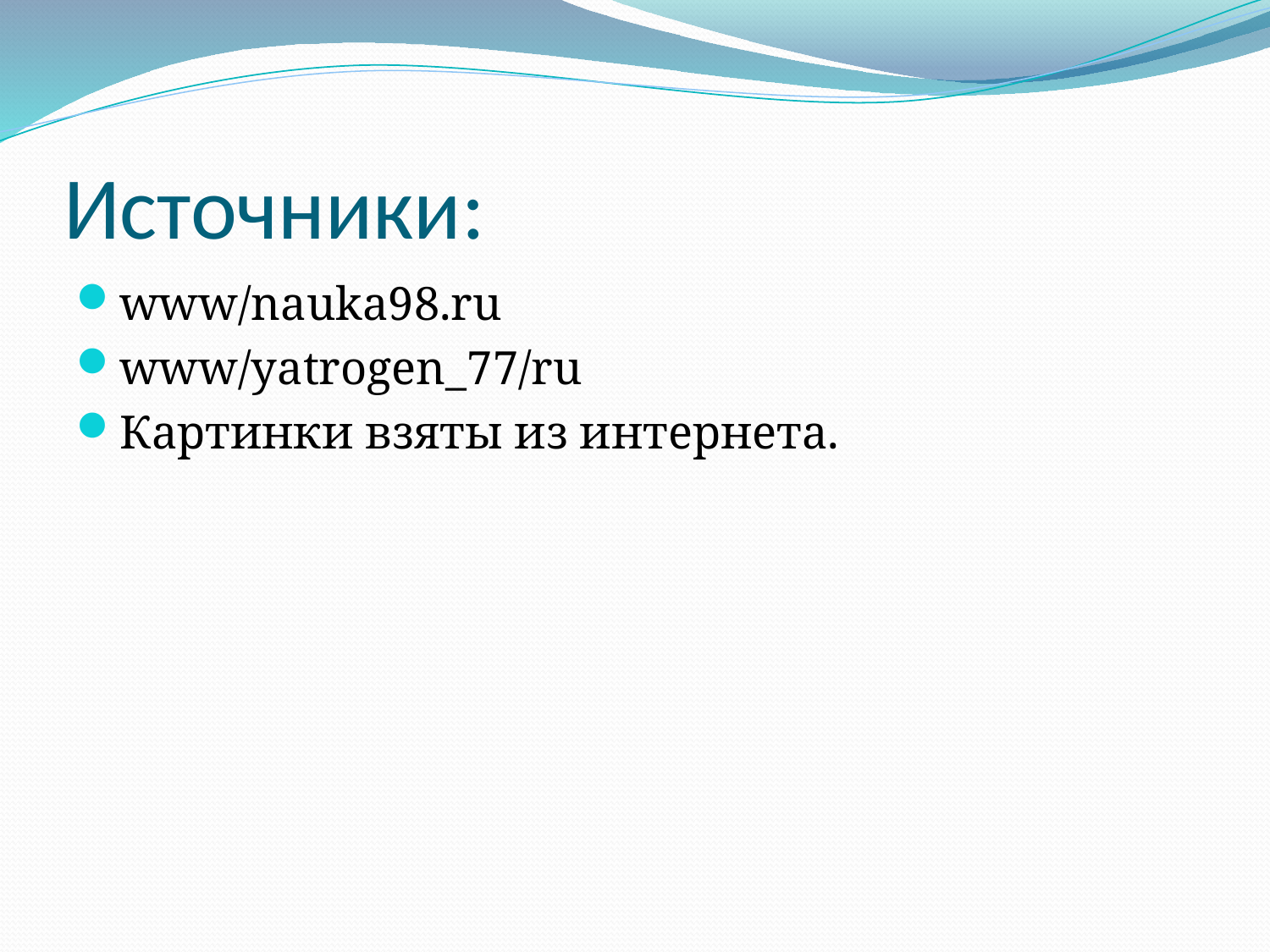

# Источники:
www/nauka98.ru
www/yatrogen_77/ru
Картинки взяты из интернета.